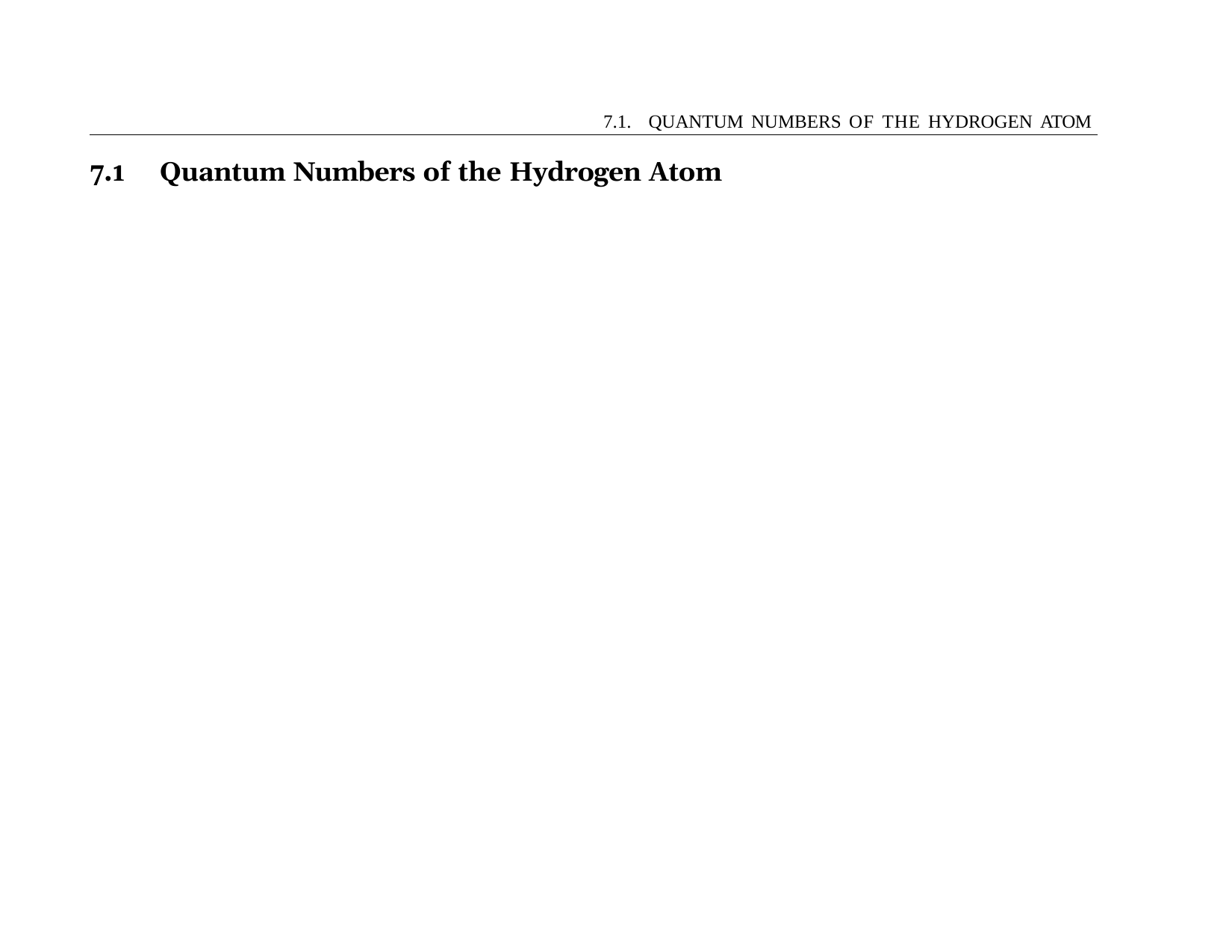

7.1.  QUANTUM NUMBERS OF THE HYDROGEN ATOM

7.1	Quantum Numbers of the Hydrogen Atom